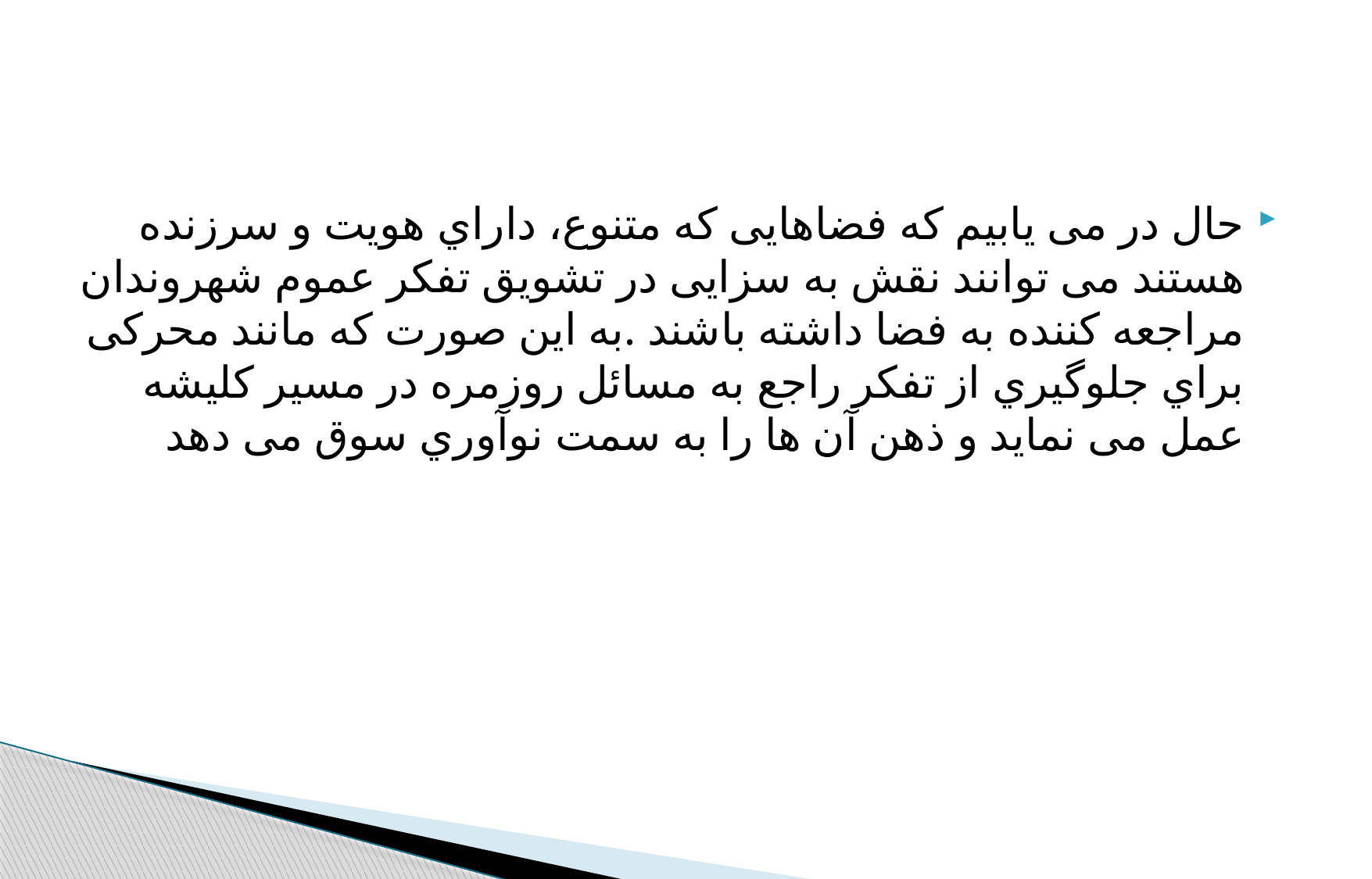

#
حال در می یابیم که فضاهایی که متنوع، داراي هویت و سرزنده هستند می توانند نقش به سزایی در تشویق تفکر عموم شهروندان مراجعه کننده به فضا داشته باشند .به این صورت که مانند محرکی براي جلوگیري از تفکر راجع به مسائل روزمره در مسیر کلیشه عمل می نماید و ذهن آن ها را به سمت نوآوري سوق می دهد